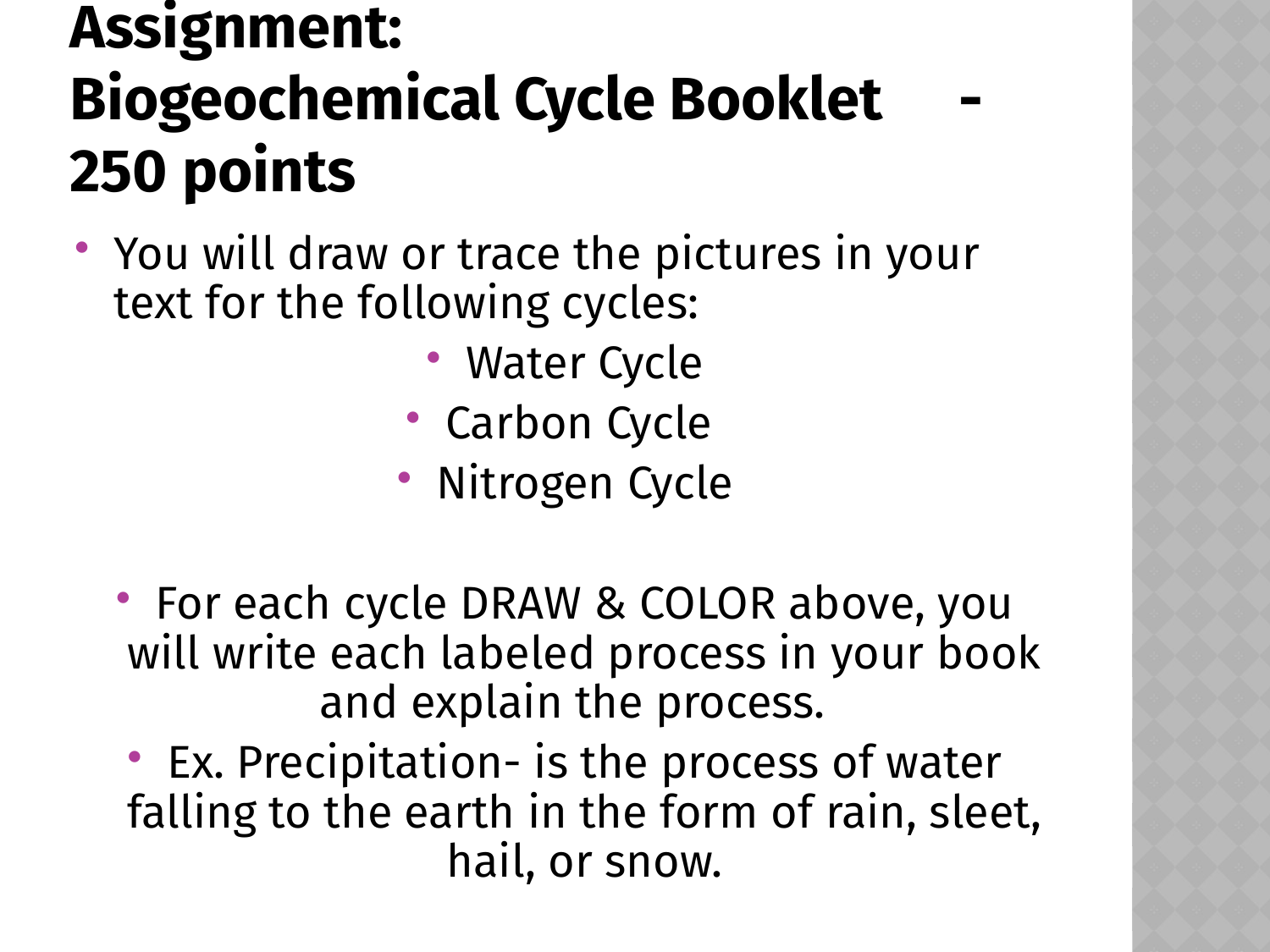

# Assignment: Biogeochemical Cycle Booklet	-250 points
You will draw or trace the pictures in your text for the following cycles:
Water Cycle
Carbon Cycle
Nitrogen Cycle

For each cycle DRAW & COLOR above, you will write each labeled process in your book and explain the process.
Ex. Precipitation- is the process of water falling to the earth in the form of rain, sleet, hail, or snow.